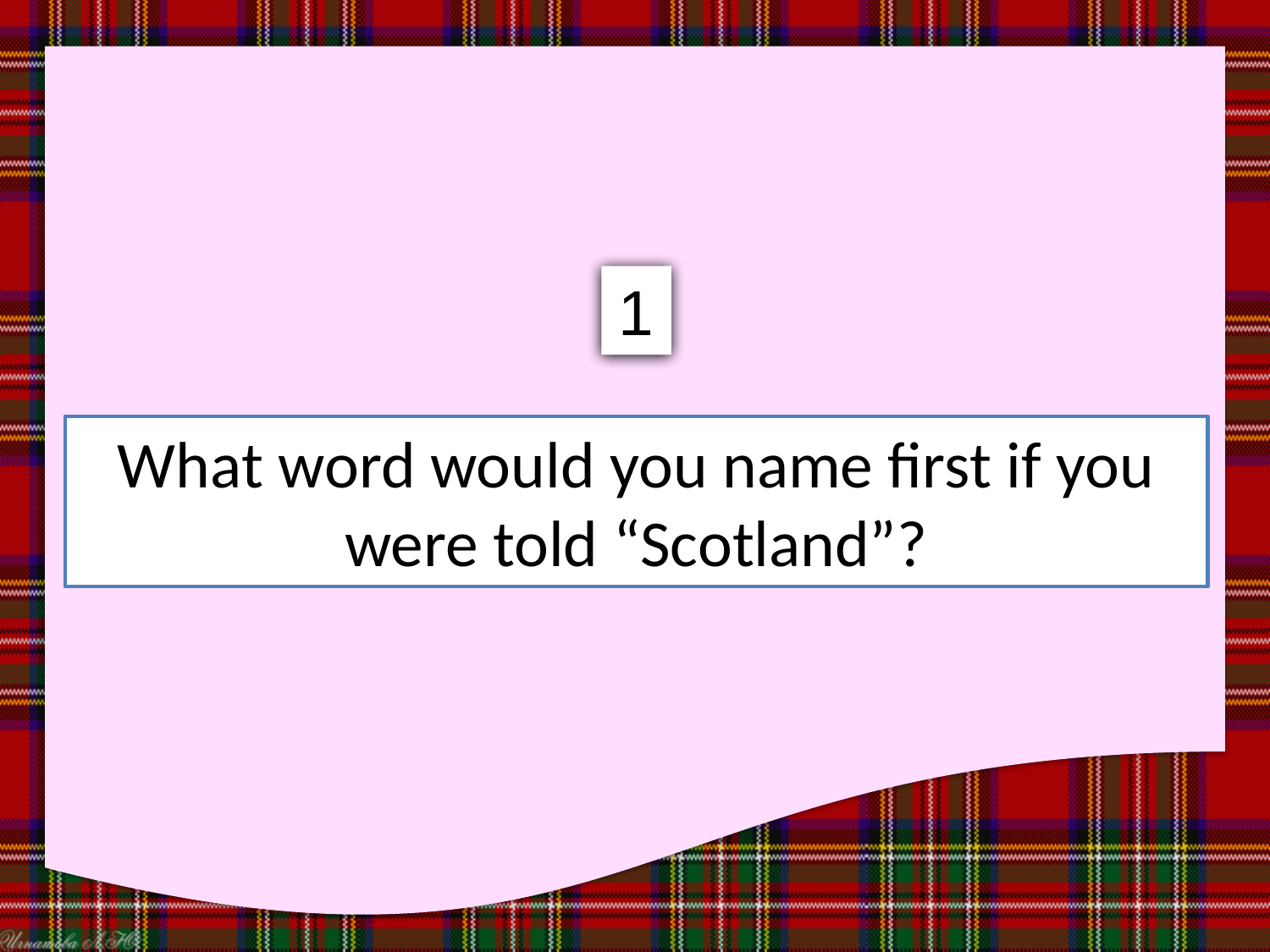

1
What word would you name first if you were told “Scotland”?